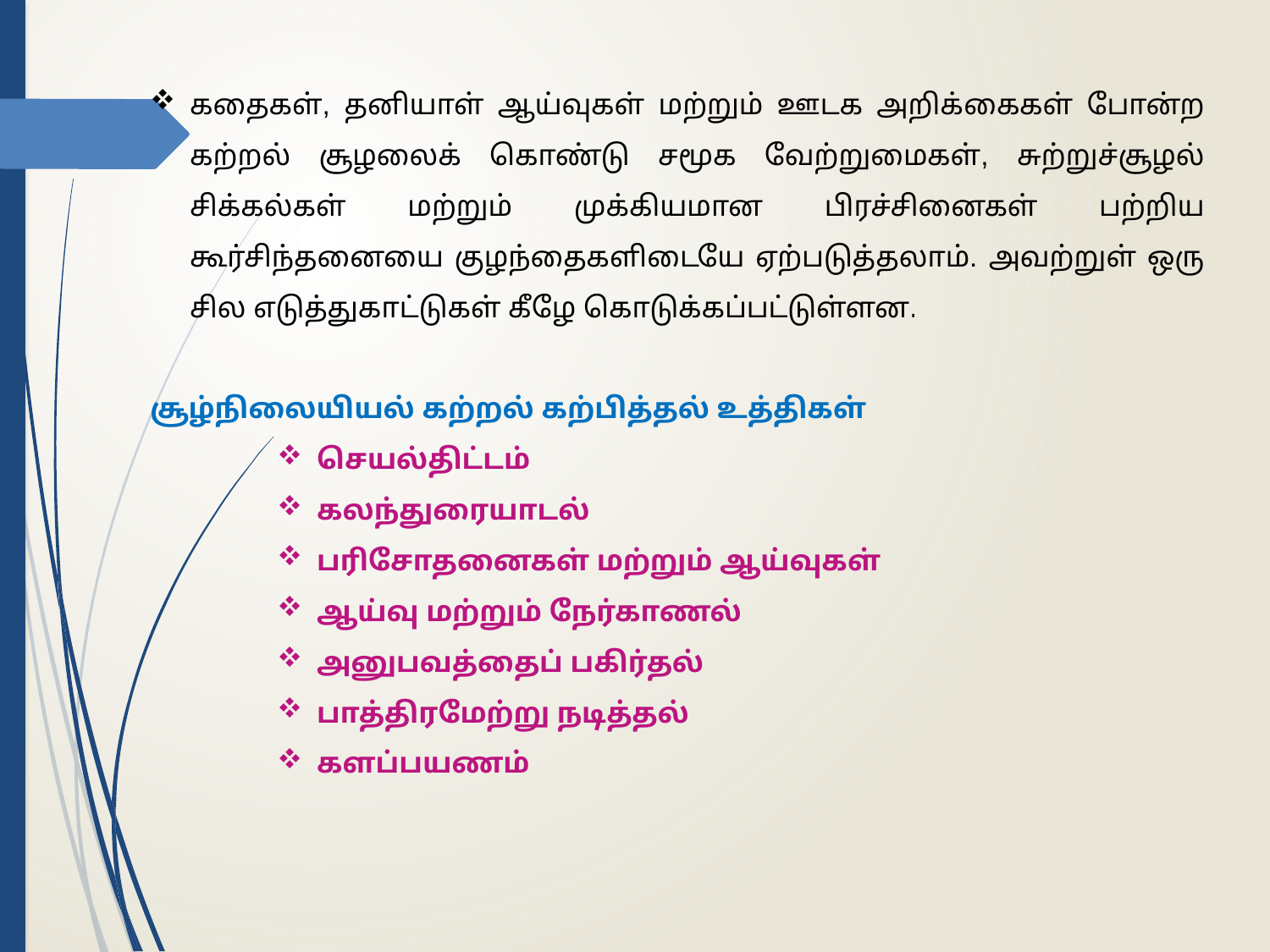

கதைகள், தனியாள் ஆய்வுகள் மற்றும் ஊடக அறிக்கைகள் போன்ற கற்றல் சூழலைக் கொண்டு சமூக வேற்றுமைகள், சுற்றுச்சூழல் சிக்கல்கள் மற்றும் முக்கியமான பிரச்சினைகள் பற்றிய கூர்சிந்தனையை குழந்தைகளிடையே ஏற்படுத்தலாம். அவற்றுள் ஒரு சில எடுத்துகாட்டுகள் கீழே கொடுக்கப்பட்டுள்ளன.

சூழ்நிலையியல் கற்றல் கற்பித்தல் உத்திகள்
செயல்திட்டம்
கலந்துரையாடல்
பரிசோதனைகள் மற்றும் ஆய்வுகள்
ஆய்வு மற்றும் நேர்காணல்
அனுபவத்தைப் பகிர்தல்
பாத்திரமேற்று நடித்தல்
களப்பயணம்